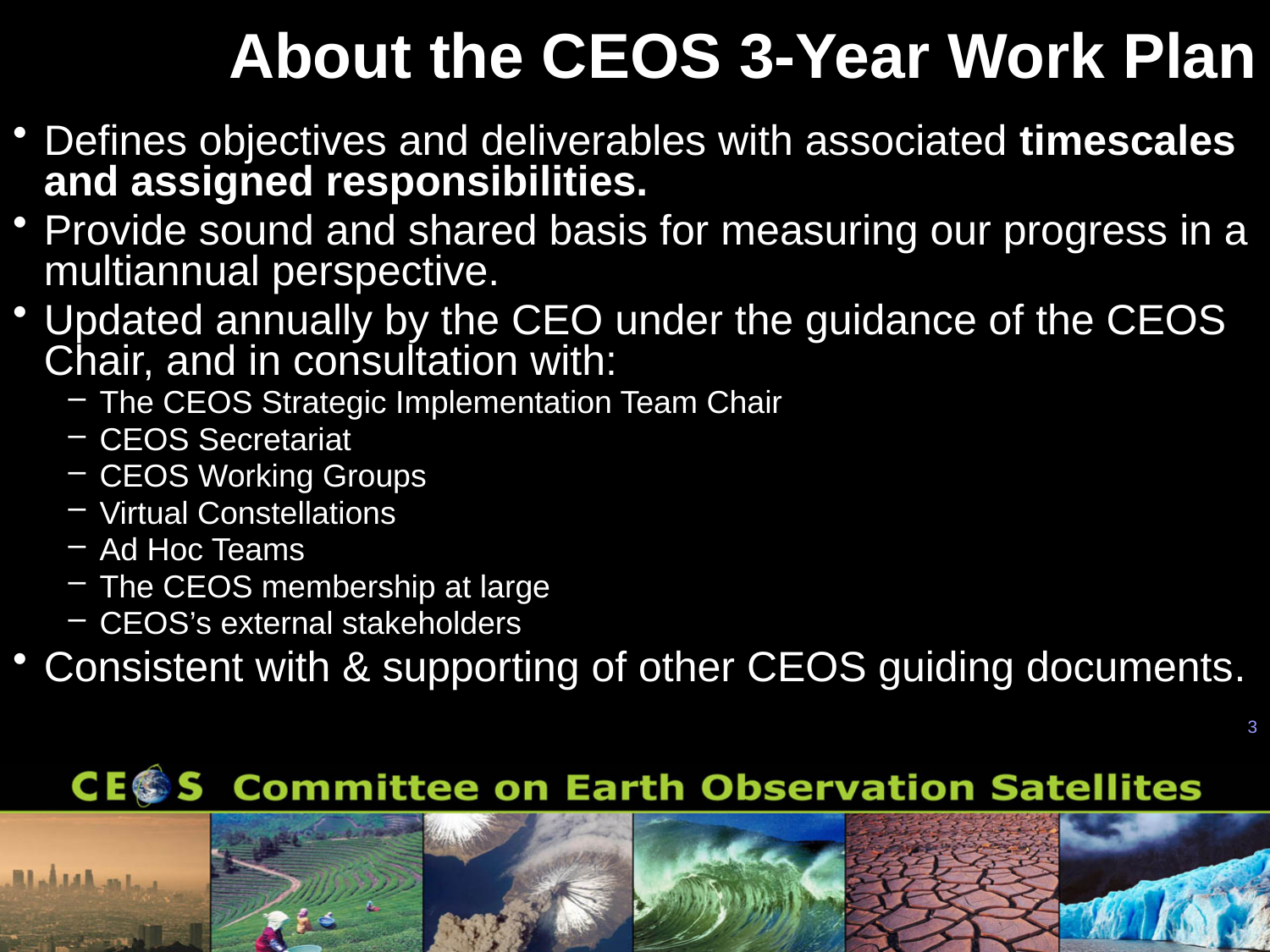

About the CEOS 3-Year Work Plan
Defines objectives and deliverables with associated timescales and assigned responsibilities.
Provide sound and shared basis for measuring our progress in a multiannual perspective.
Updated annually by the CEO under the guidance of the CEOS Chair, and in consultation with:
The CEOS Strategic Implementation Team Chair
CEOS Secretariat
CEOS Working Groups
Virtual Constellations
Ad Hoc Teams
The CEOS membership at large
CEOS’s external stakeholders
Consistent with & supporting of other CEOS guiding documents.

3